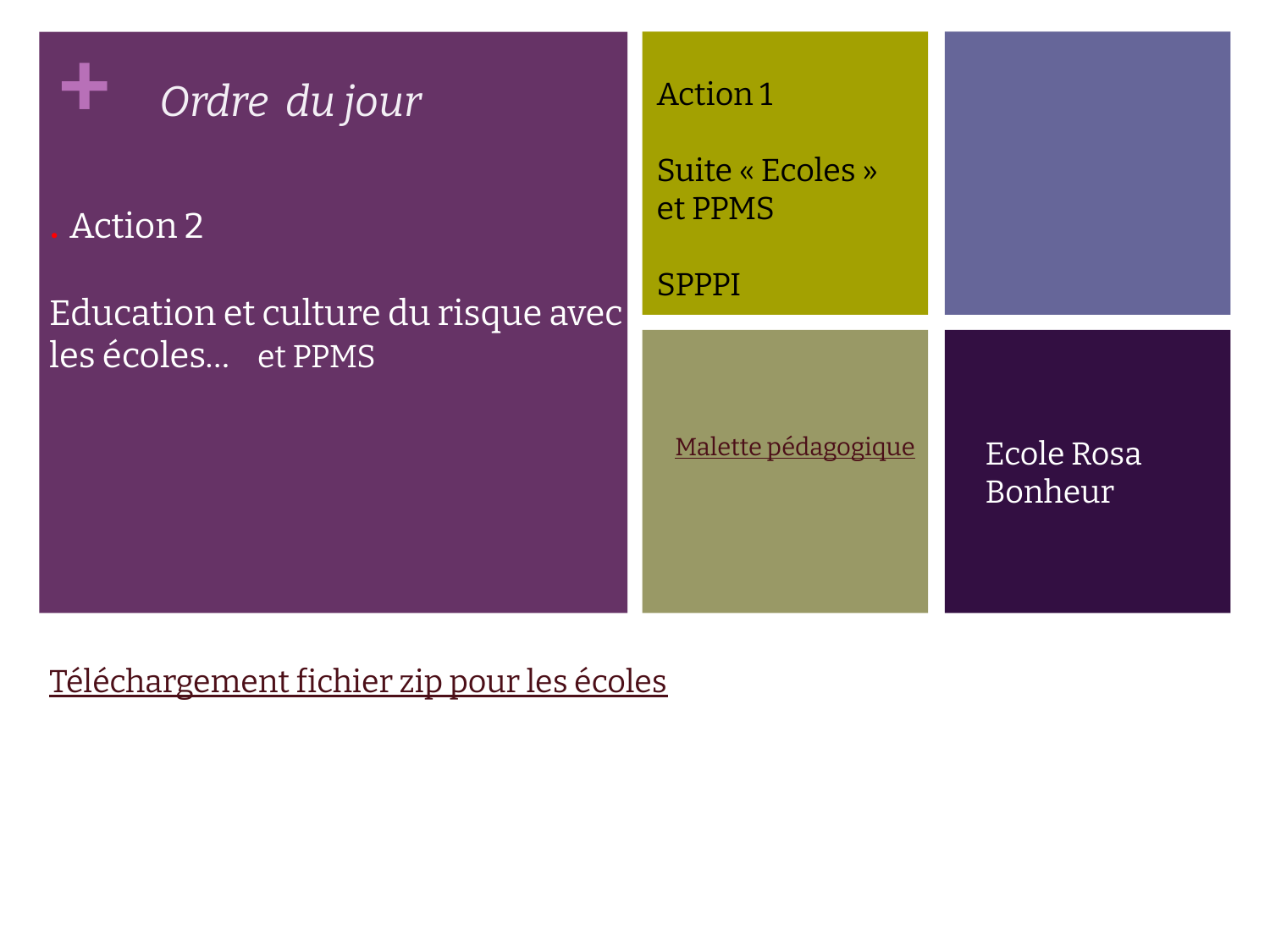

. Action 2

Education et culture du risque avec les écoles…    et PPMS

Ordre  du jour
Action 1

Suite « Ecoles »
et PPMS

SPPPI
Malette pédagogique
Ecole Rosa Bonheur
Téléchargement fichier zip pour les écoles